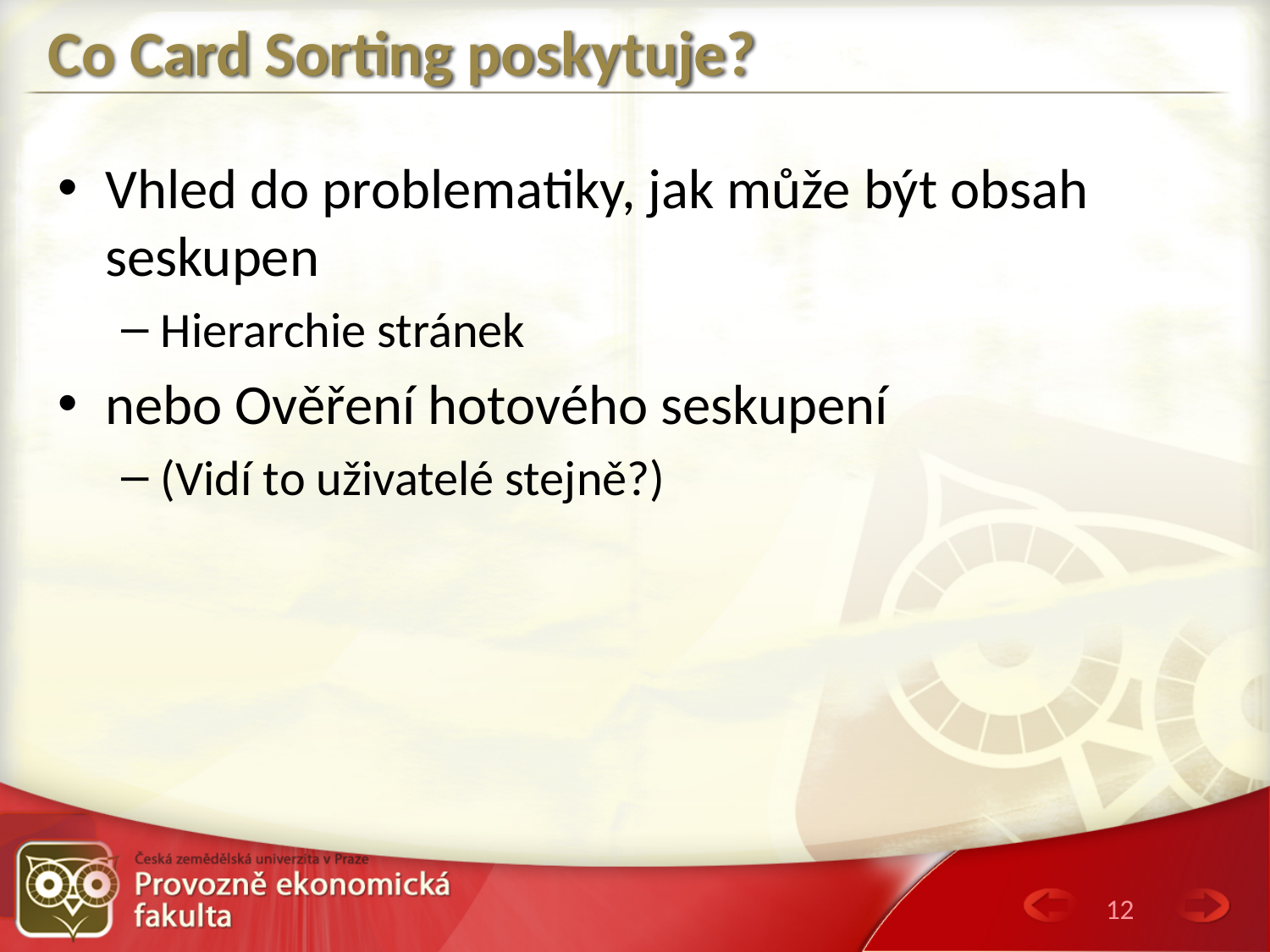

# Co Card Sorting poskytuje?
Vhled do problematiky, jak může být obsah seskupen
Hierarchie stránek
nebo Ověření hotového seskupení
(Vidí to uživatelé stejně?)